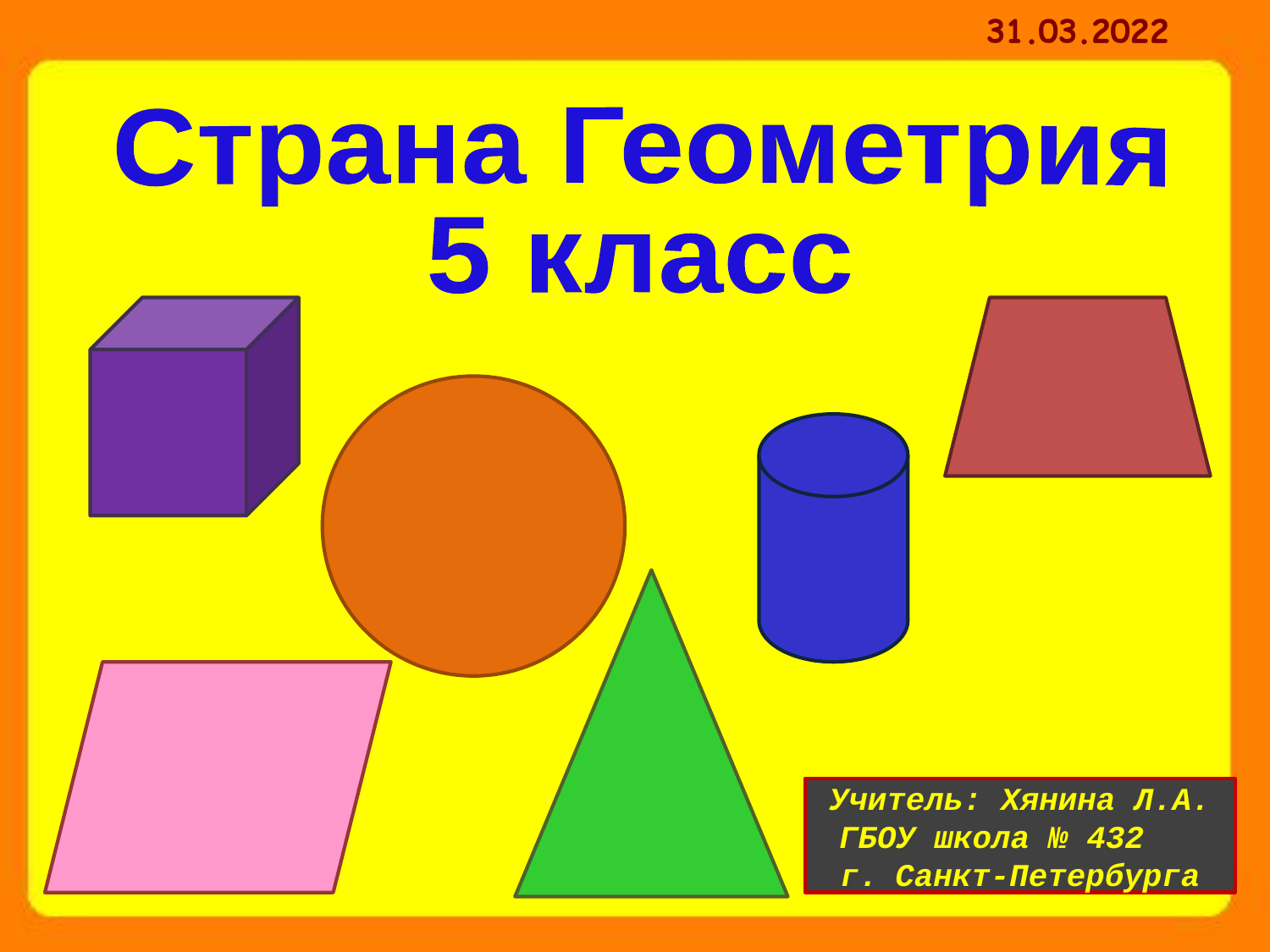

31.03.2022
Страна Геометрия
5 класс

Учитель: Хянина Л.А.
 ГБОУ школа № 432     г.  Санкт-Петербурга